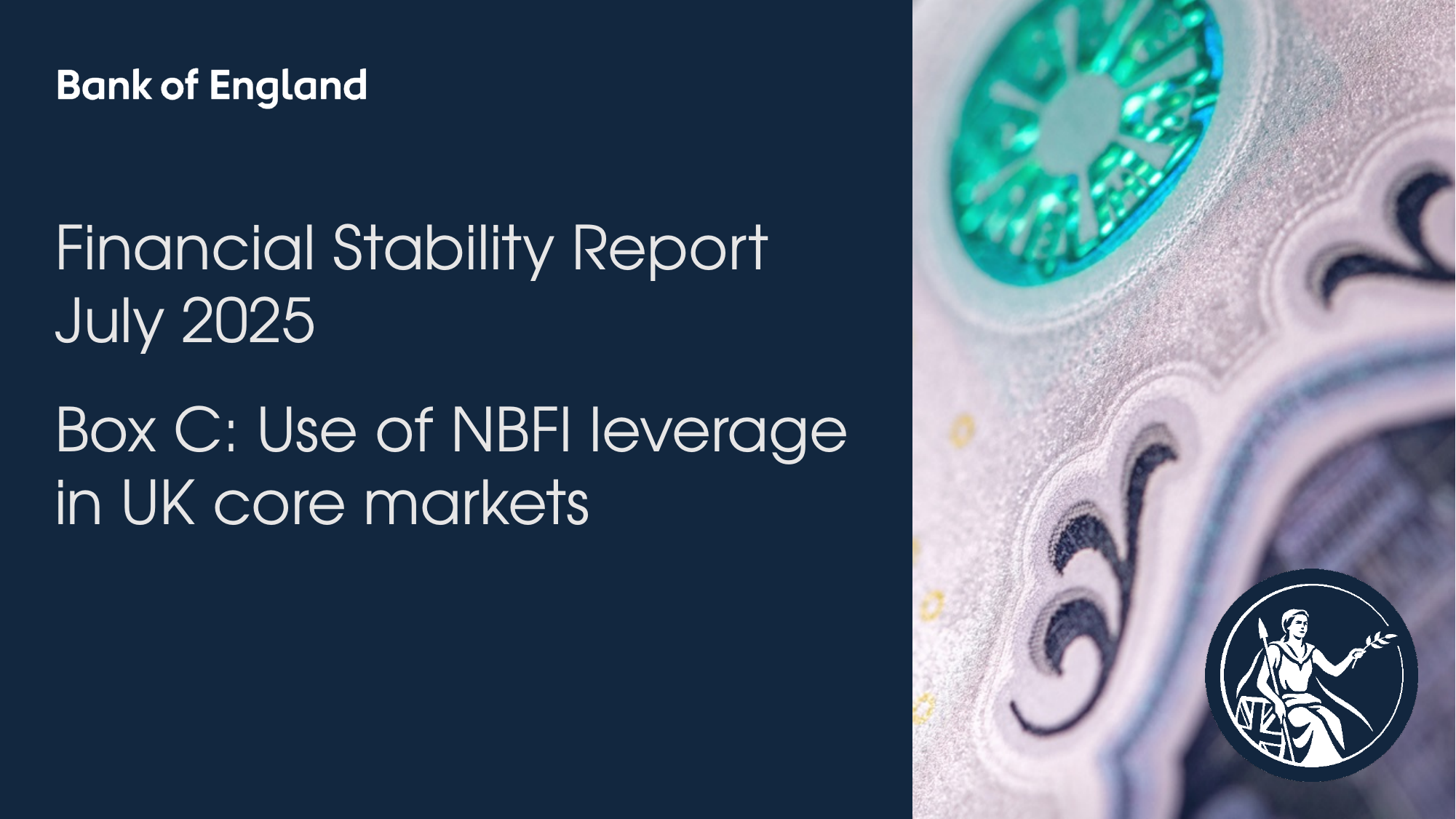

Financial Stability Report
July 2025ox
Box C: Use of NBFI leverage in UK core markets